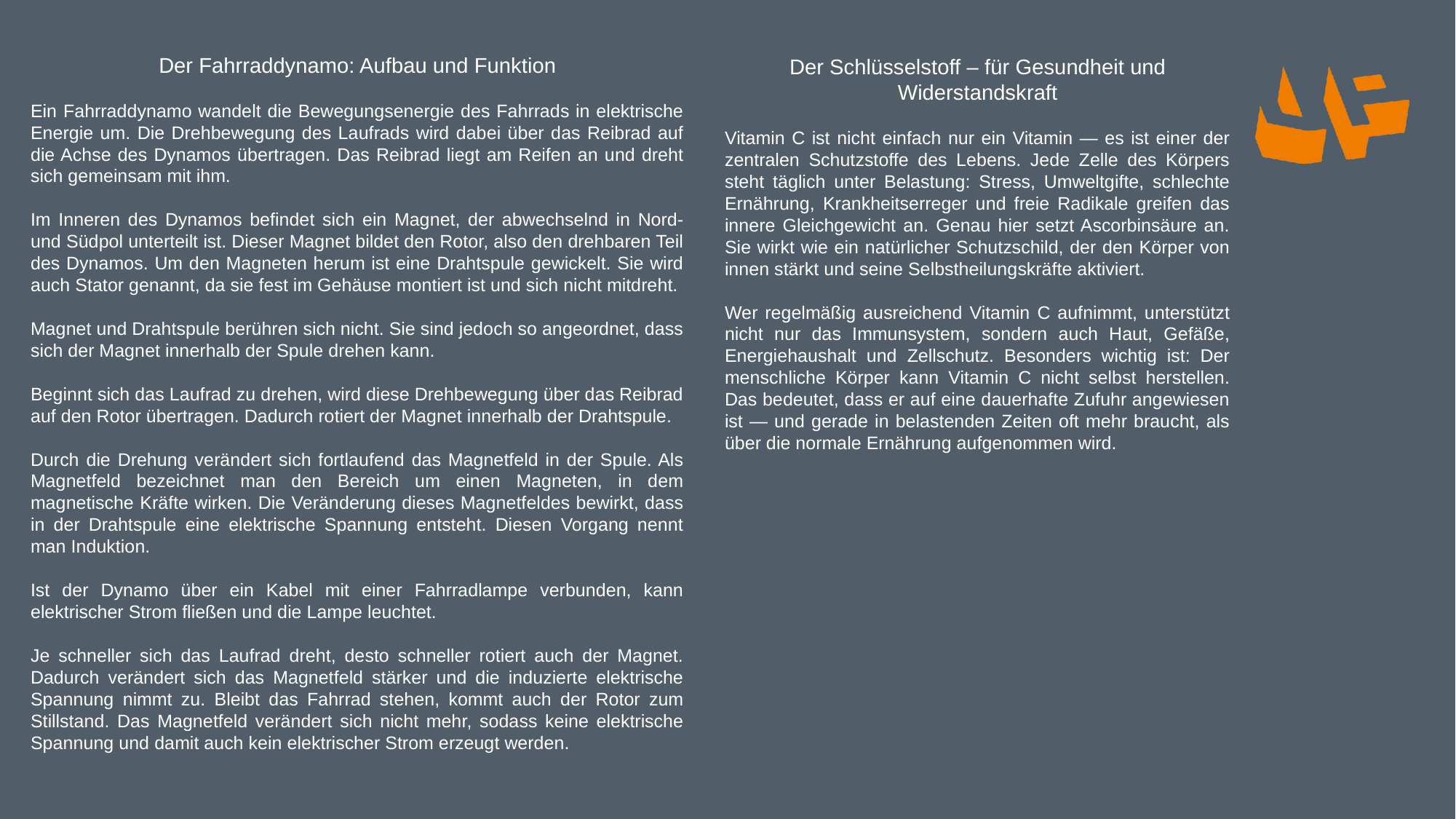

Der Fahrraddynamo: Aufbau und Funktion

Ein Fahrraddynamo wandelt die Bewegungsenergie des Fahrrads in elektrische Energie um. Die Drehbewegung des Laufrads wird dabei über das Reibrad auf die Achse des Dynamos übertragen. Das Reibrad liegt am Reifen an und dreht sich gemeinsam mit ihm.

Im Inneren des Dynamos befindet sich ein Magnet, der abwechselnd in Nord- und Südpol unterteilt ist. Dieser Magnet bildet den Rotor, also den drehbaren Teil des Dynamos. Um den Magneten herum ist eine Drahtspule gewickelt. Sie wird auch Stator genannt, da sie fest im Gehäuse montiert ist und sich nicht mitdreht.

Magnet und Drahtspule berühren sich nicht. Sie sind jedoch so angeordnet, dass sich der Magnet innerhalb der Spule drehen kann.

Beginnt sich das Laufrad zu drehen, wird diese Drehbewegung über das Reibrad auf den Rotor übertragen. Dadurch rotiert der Magnet innerhalb der Drahtspule.

Durch die Drehung verändert sich fortlaufend das Magnetfeld in der Spule. Als Magnetfeld bezeichnet man den Bereich um einen Magneten, in dem magnetische Kräfte wirken. Die Veränderung dieses Magnetfeldes bewirkt, dass in der Drahtspule eine elektrische Spannung entsteht. Diesen Vorgang nennt man Induktion.

Ist der Dynamo über ein Kabel mit einer Fahrradlampe verbunden, kann elektrischer Strom fließen und die Lampe leuchtet.

Je schneller sich das Laufrad dreht, desto schneller rotiert auch der Magnet. Dadurch verändert sich das Magnetfeld stärker und die induzierte elektrische Spannung nimmt zu. Bleibt das Fahrrad stehen, kommt auch der Rotor zum Stillstand. Das Magnetfeld verändert sich nicht mehr, sodass keine elektrische Spannung und damit auch kein elektrischer Strom erzeugt werden.
Der Schlüsselstoff – für Gesundheit und Widerstandskraft

Vitamin C ist nicht einfach nur ein Vitamin — es ist einer der zentralen Schutzstoffe des Lebens. Jede Zelle des Körpers steht täglich unter Belastung: Stress, Umweltgifte, schlechte Ernährung, Krankheitserreger und freie Radikale greifen das innere Gleichgewicht an. Genau hier setzt Ascorbinsäure an. Sie wirkt wie ein natürlicher Schutzschild, der den Körper von innen stärkt und seine Selbstheilungskräfte aktiviert.

Wer regelmäßig ausreichend Vitamin C aufnimmt, unterstützt nicht nur das Immunsystem, sondern auch Haut, Gefäße, Energiehaushalt und Zellschutz. Besonders wichtig ist: Der menschliche Körper kann Vitamin C nicht selbst herstellen. Das bedeutet, dass er auf eine dauerhafte Zufuhr angewiesen ist — und gerade in belastenden Zeiten oft mehr braucht, als über die normale Ernährung aufgenommen wird.